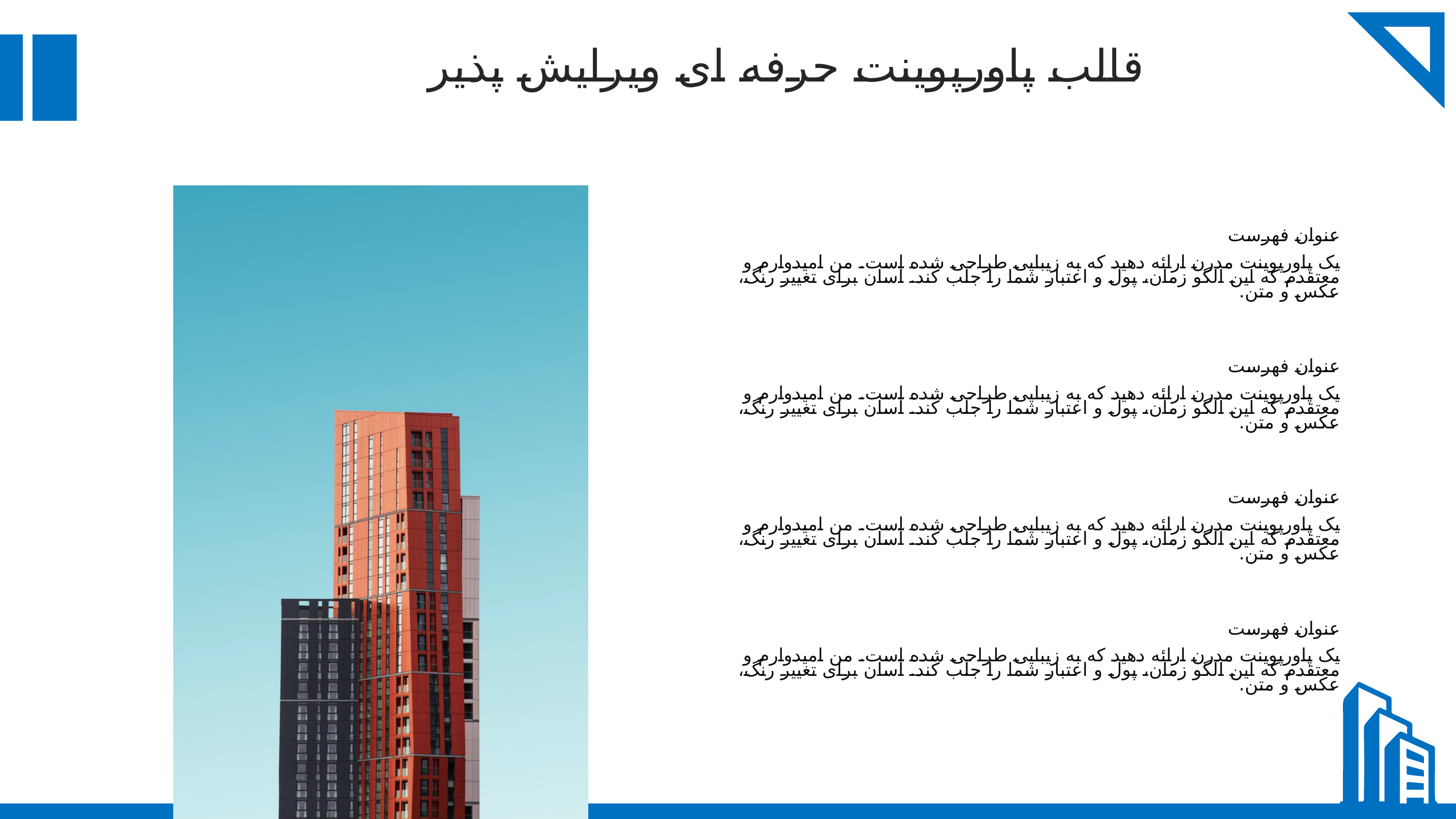

قالب پاورپوینت حرفه ای ویرایش پذیر

عنوان فهرست
یک پاورپوینت مدرن ارائه دهید که به زیبایی طراحی شده است. من امیدوارم و معتقدم که این الگو زمان، پول و اعتبار شما را جلب کند. آسان برای تغییر رنگ، عکس و متن.
عنوان فهرست
یک پاورپوینت مدرن ارائه دهید که به زیبایی طراحی شده است. من امیدوارم و معتقدم که این الگو زمان، پول و اعتبار شما را جلب کند. آسان برای تغییر رنگ، عکس و متن.
عنوان فهرست
یک پاورپوینت مدرن ارائه دهید که به زیبایی طراحی شده است. من امیدوارم و معتقدم که این الگو زمان، پول و اعتبار شما را جلب کند. آسان برای تغییر رنگ، عکس و متن.
عنوان فهرست
یک پاورپوینت مدرن ارائه دهید که به زیبایی طراحی شده است. من امیدوارم و معتقدم که این الگو زمان، پول و اعتبار شما را جلب کند. آسان برای تغییر رنگ، عکس و متن.